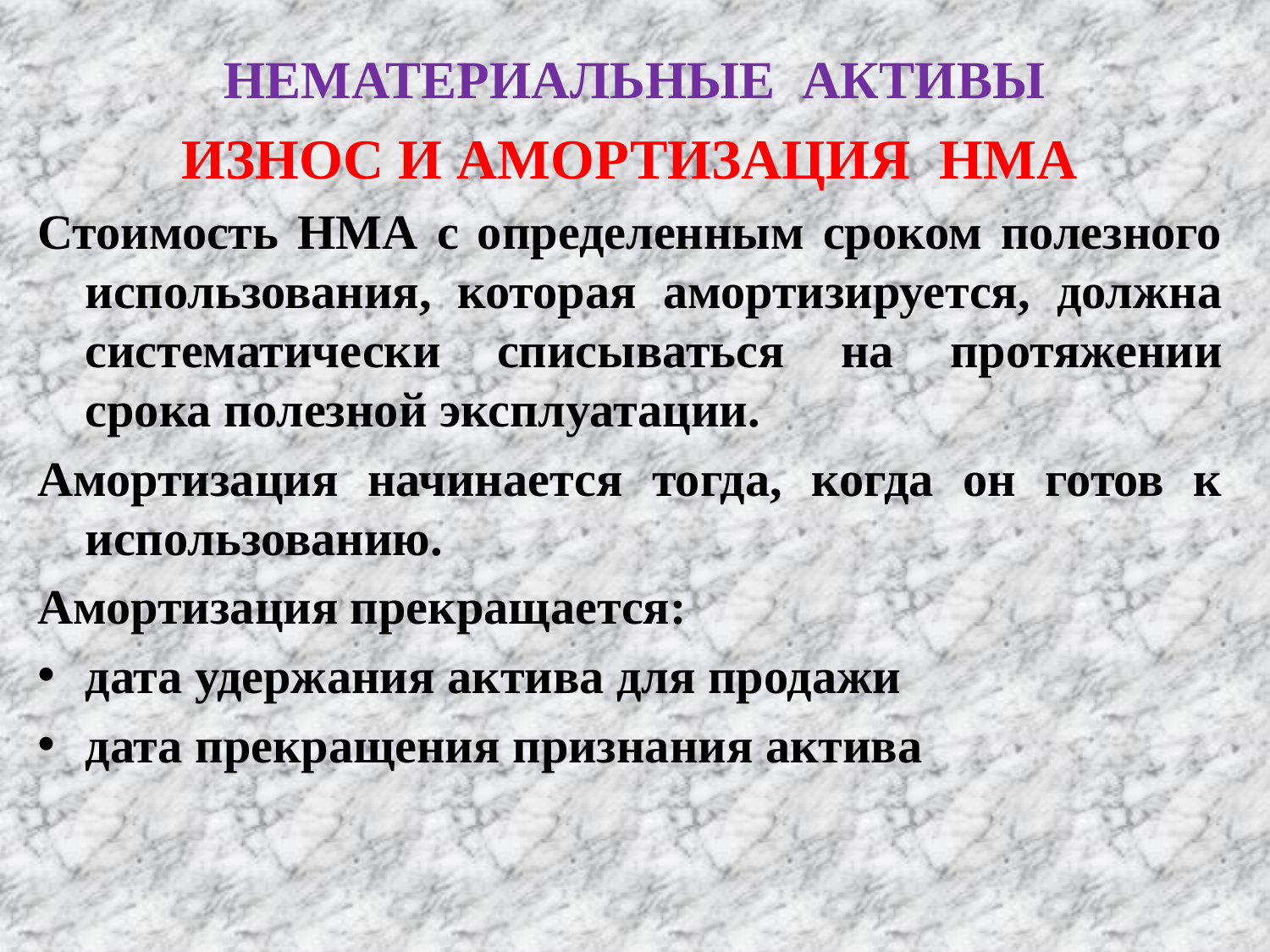

# НЕМАТЕРИАЛЬНЫЕ  АКТИВЫ
ИЗНОС И АМОРТИЗАЦИЯ  НМА
Стоимость НМА с определенным сроком полезного использования, которая амортизируется, должна систематически списываться на протяжении срока полезной эксплуатации.
Амортизация начинается тогда, когда он готов к использованию.
Амортизация прекращается:
дата удержания актива для продажи
дата прекращения признания актива